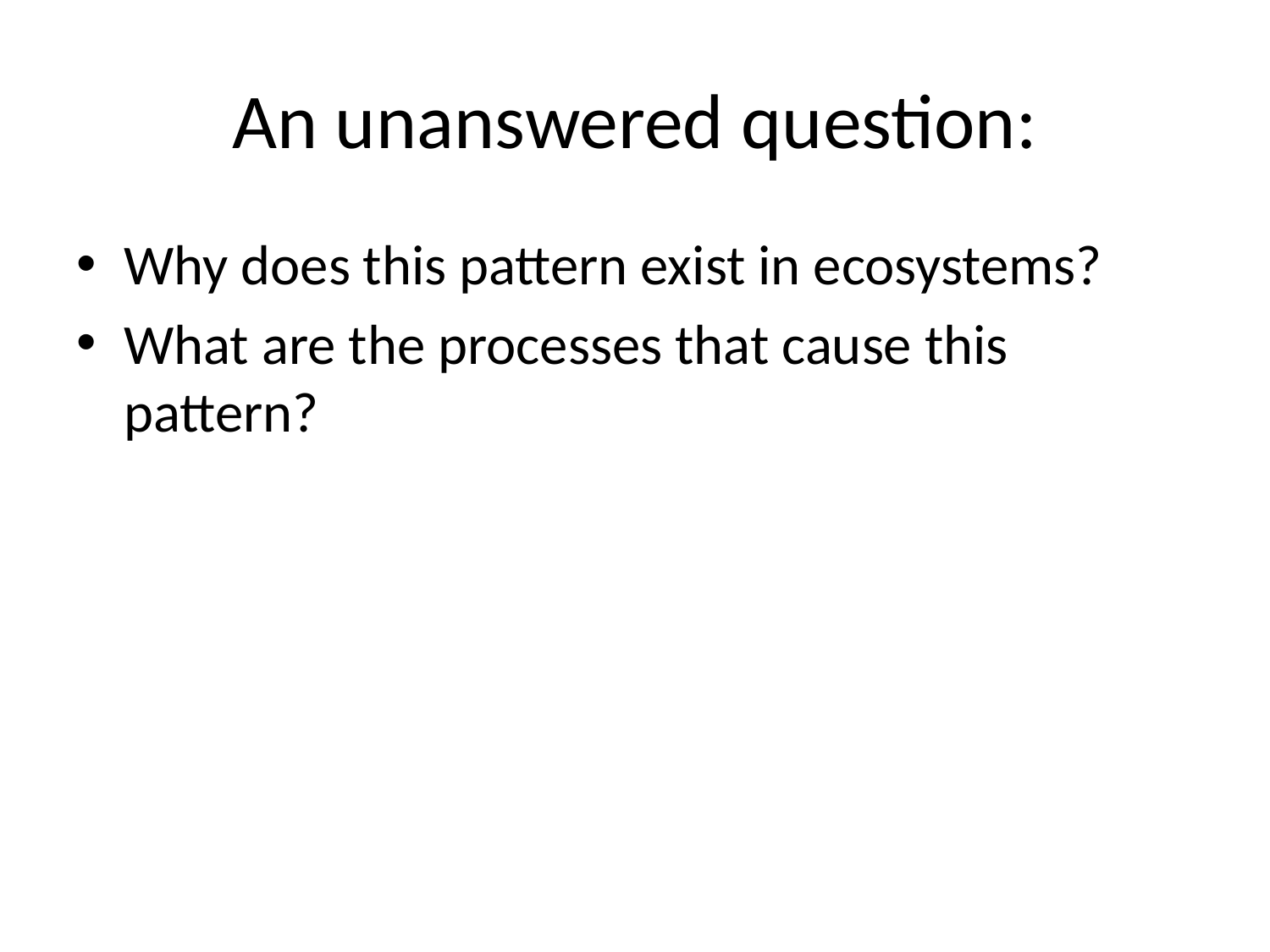

# An unanswered question:
Why does this pattern exist in ecosystems?
What are the processes that cause this pattern?